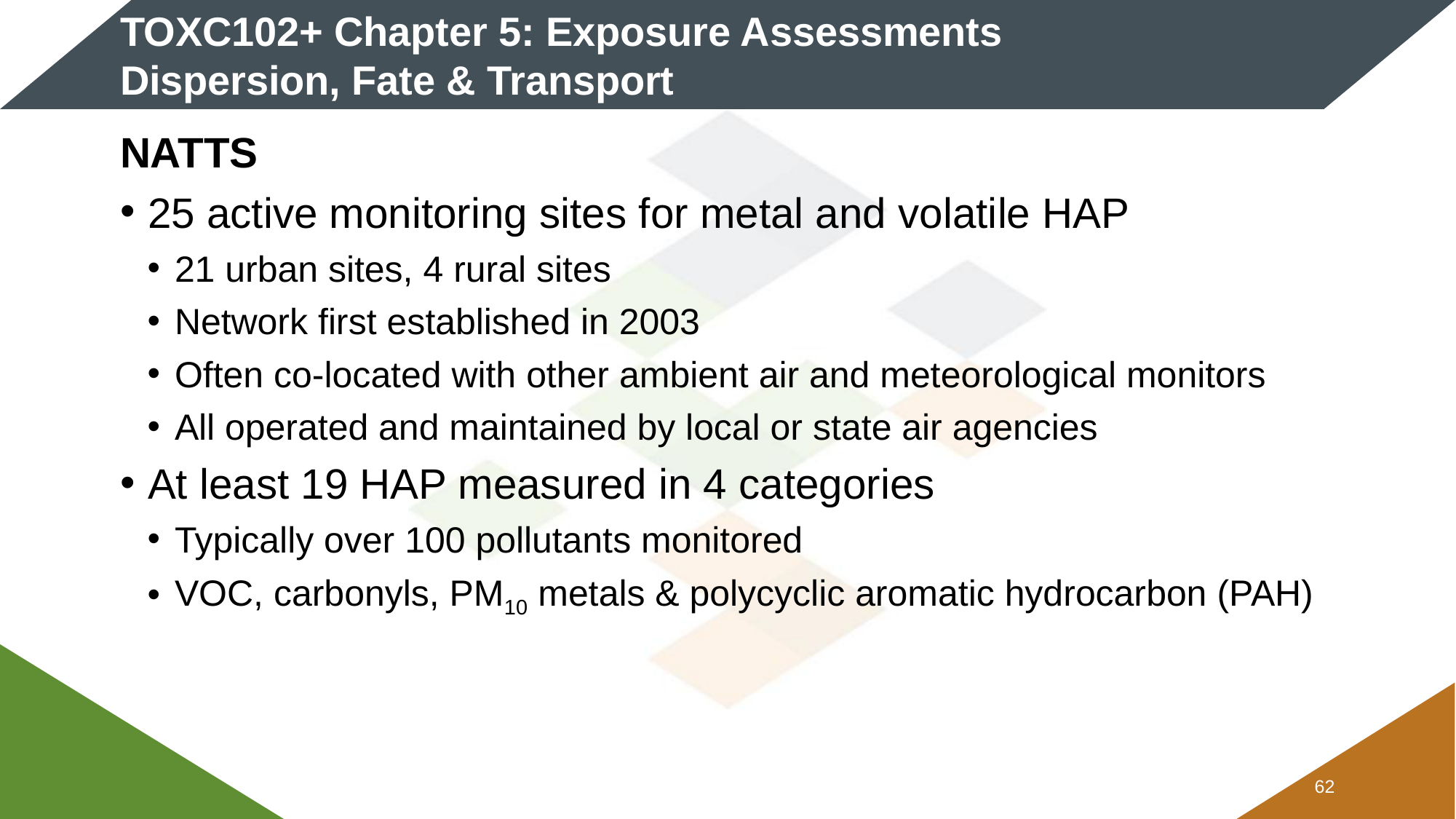

# TOXC102+ Chapter 5: Exposure Assessments Dispersion, Fate & Transport
NATTS
25 active monitoring sites for metal and volatile HAP
21 urban sites, 4 rural sites
Network first established in 2003
Often co-located with other ambient air and meteorological monitors
All operated and maintained by local or state air agencies
At least 19 HAP measured in 4 categories
Typically over 100 pollutants monitored
VOC, carbonyls, PM10 metals & polycyclic aromatic hydrocarbon (PAH)
62